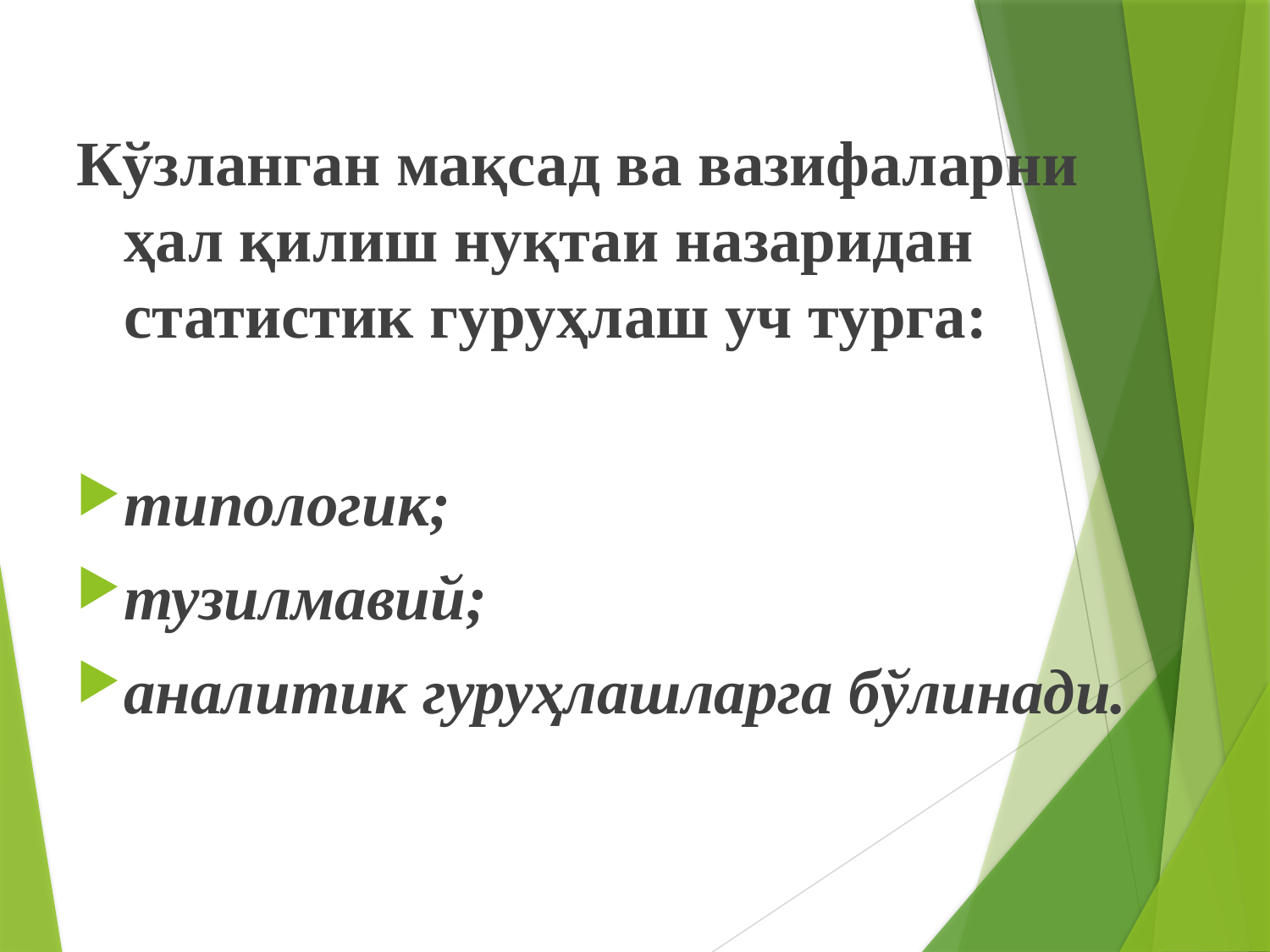

Кўзланган мақсад ва вазифаларни ҳал қилиш нуқтаи назаридан статистик гуруҳлаш уч турга:

типологик;
тузилмавий;
аналитик гуруҳлашларга бўлинади.